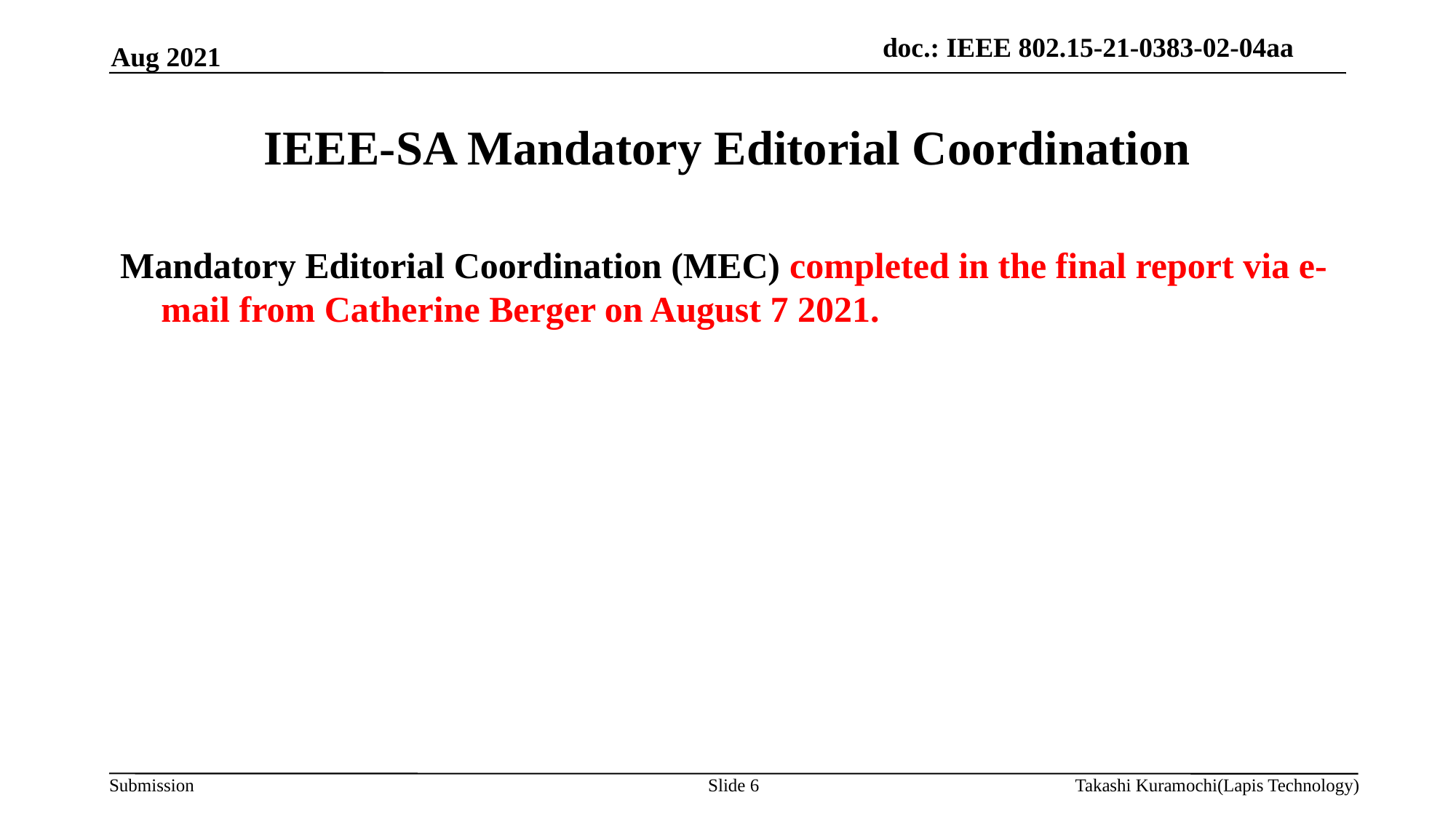

Aug 2021
# IEEE-SA Mandatory Editorial Coordination
Mandatory Editorial Coordination (MEC) completed in the final report via e-mail from Catherine Berger on August 7 2021.
Slide 6
Takashi Kuramochi(Lapis Technology)